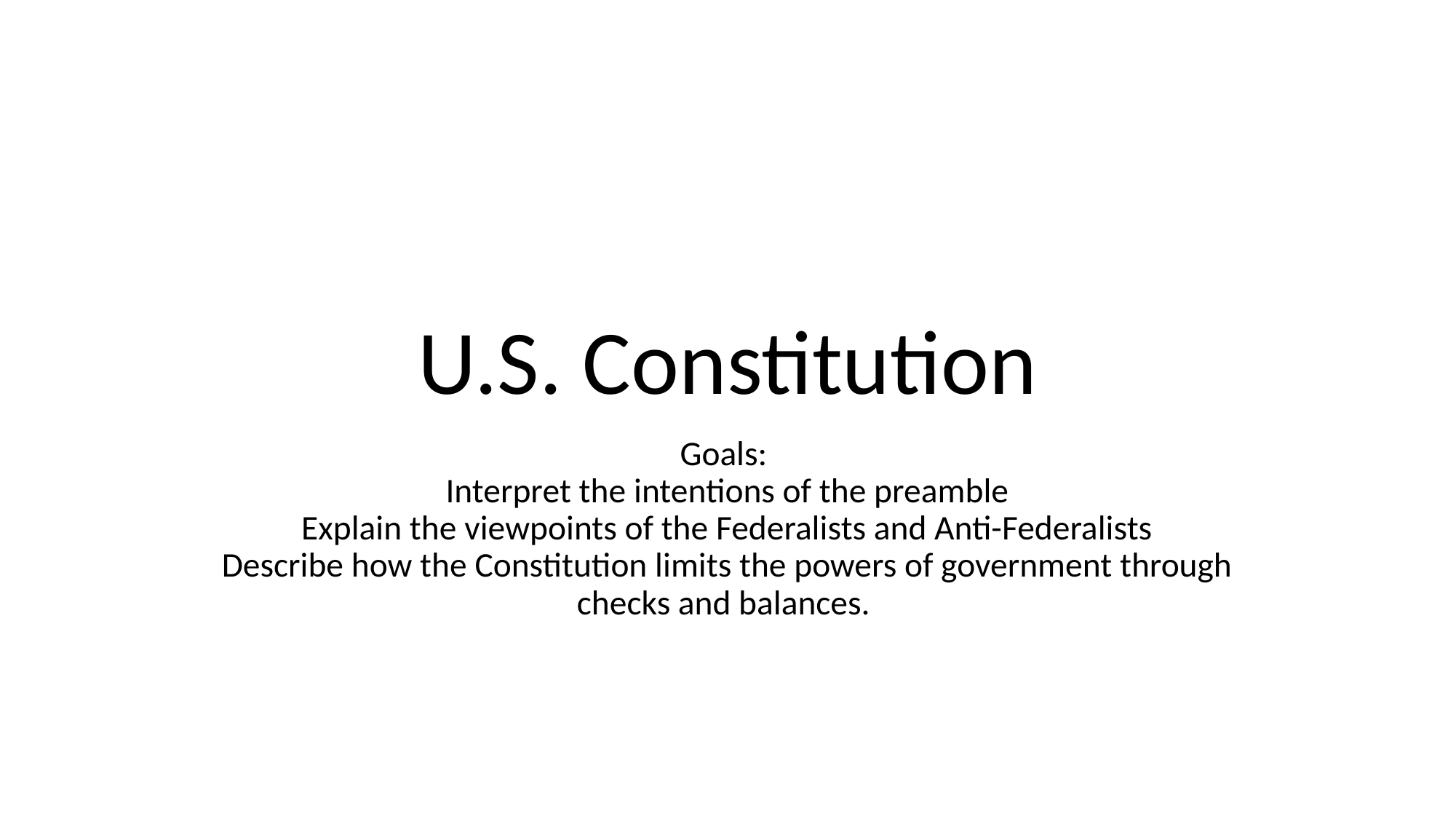

# U.S. Constitution
Goals:
Interpret the intentions of the preamble
Explain the viewpoints of the Federalists and Anti-Federalists
Describe how the Constitution limits the powers of government through checks and balances.